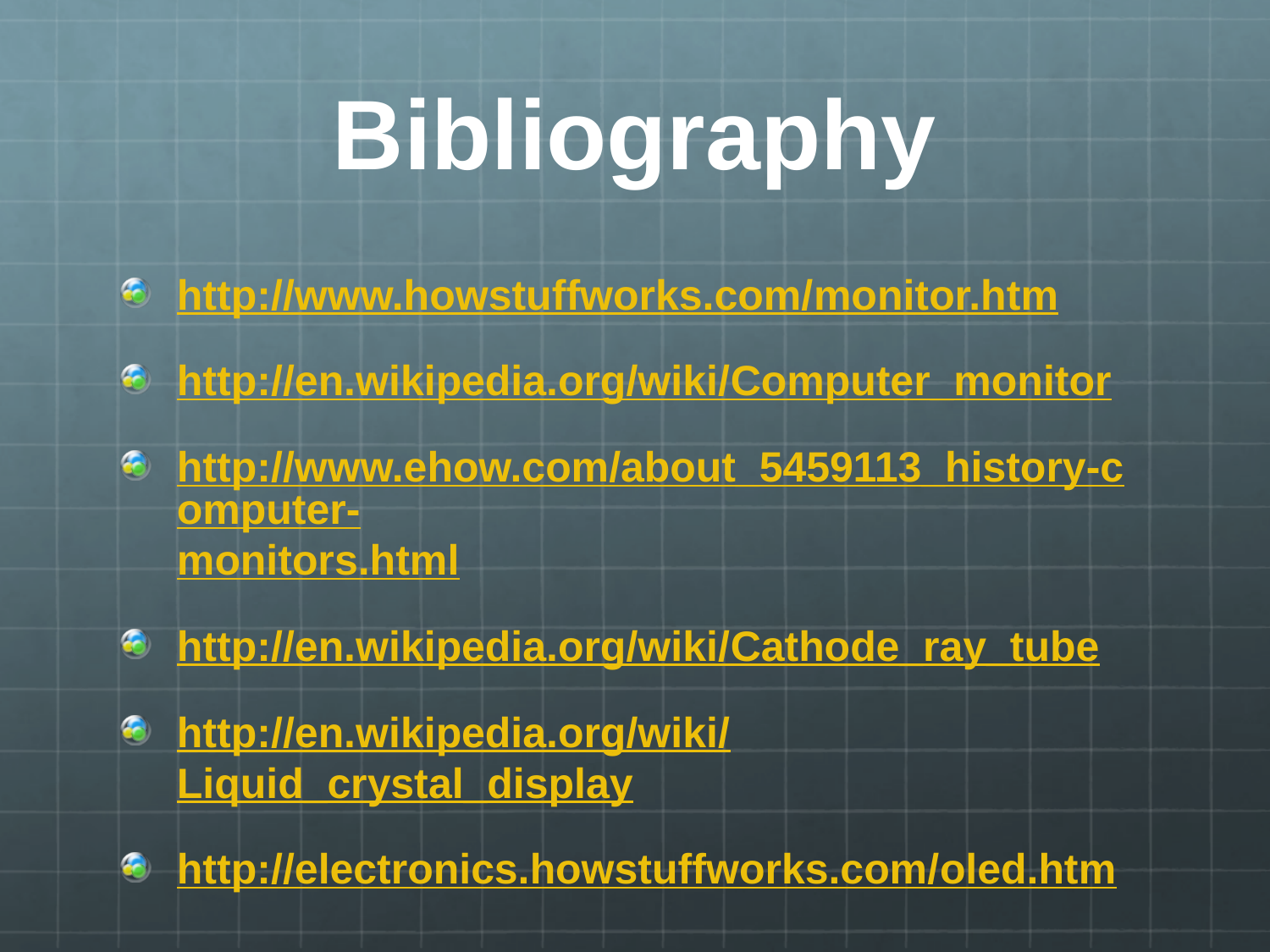

# Bibliography
http://www.howstuffworks.com/monitor.htm
http://en.wikipedia.org/wiki/Computer_monitor
http://www.ehow.com/about_5459113_history-computer-monitors.html
http://en.wikipedia.org/wiki/Cathode_ray_tube
http://en.wikipedia.org/wiki/Liquid_crystal_display
http://electronics.howstuffworks.com/oled.htm